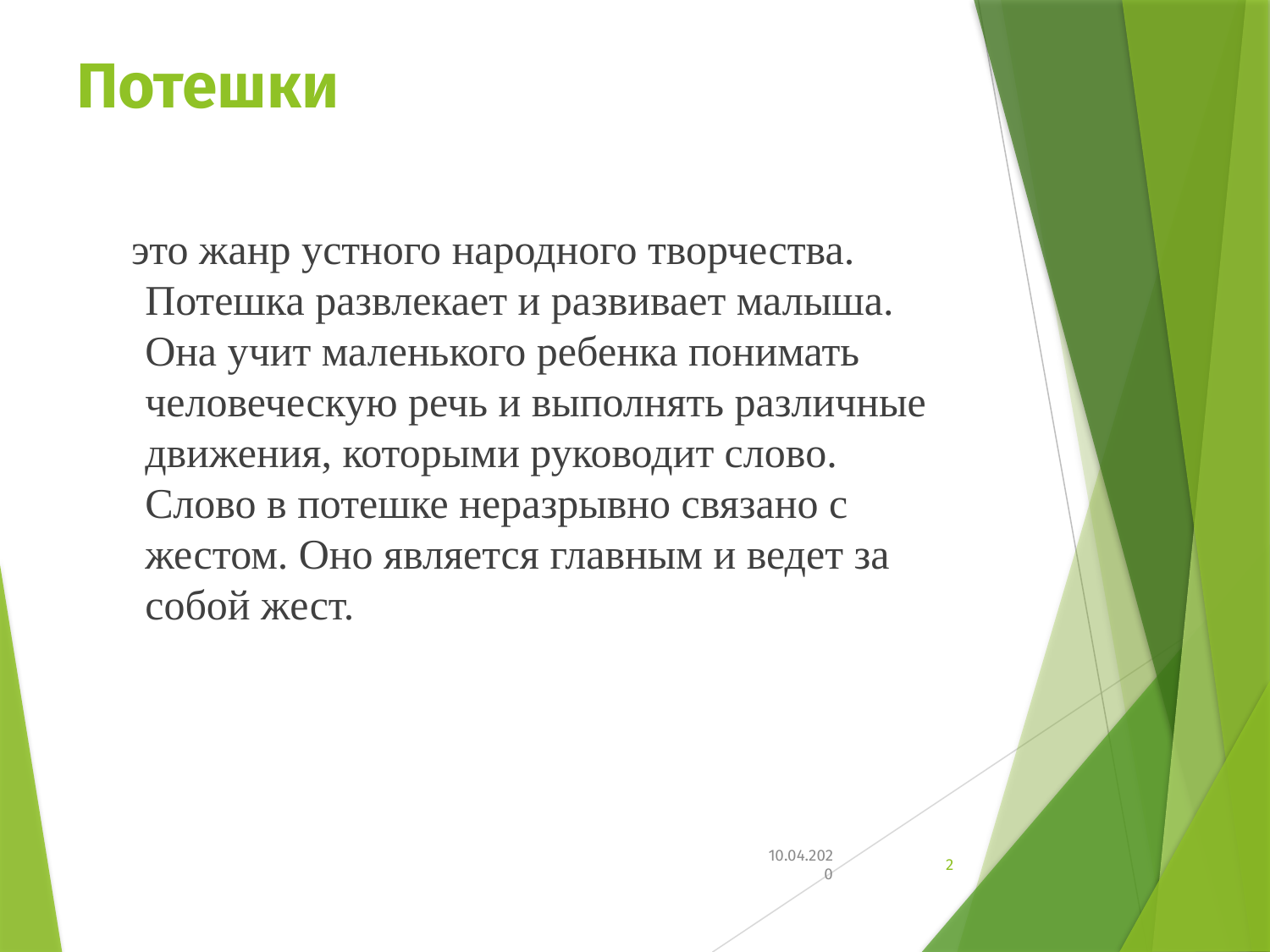

# Потешки
    это жанр устного народного творчества. Потешка развлекает и развивает малыша. Она учит маленького ребенка понимать человеческую речь и выполнять различные движения, которыми руководит слово. Слово в потешке неразрывно связано с жестом. Оно является главным и ведет за собой жест.
10.04.2020
2